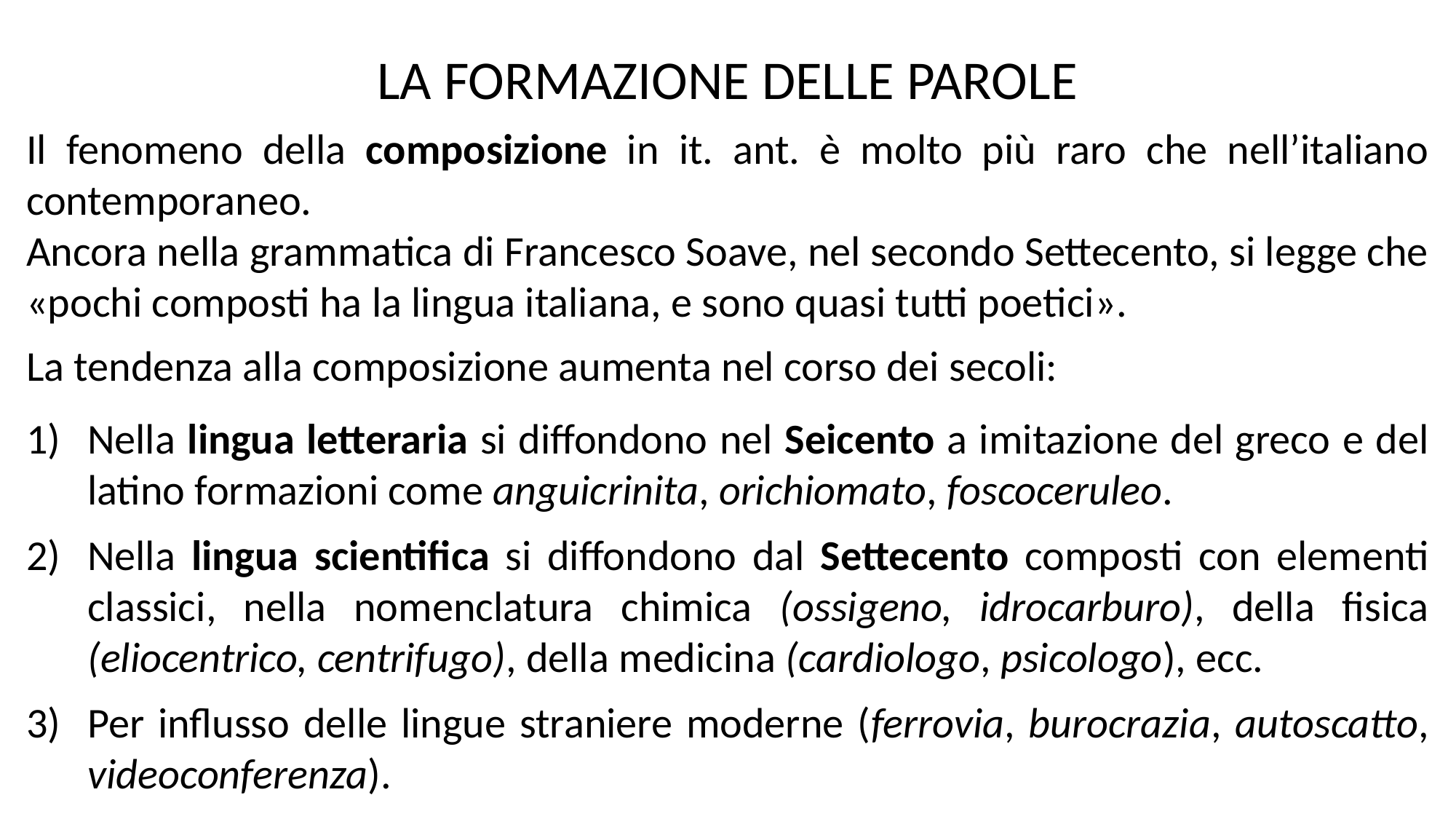

LA FORMAZIONE DELLE PAROLE
Il fenomeno della composizione in it. ant. è molto più raro che nell’italiano contemporaneo.
Ancora nella grammatica di Francesco Soave, nel secondo Settecento, si legge che «pochi composti ha la lingua italiana, e sono quasi tutti poetici».
La tendenza alla composizione aumenta nel corso dei secoli:

Nella lingua letteraria si diffondono nel Seicento a imitazione del greco e del latino formazioni come anguicrinita, orichiomato, foscoceruleo.

Nella lingua scientifica si diffondono dal Settecento composti con elementi classici, nella nomenclatura chimica (ossigeno, idrocarburo), della fisica (eliocentrico, centrifugo), della medicina (cardiologo, psicologo), ecc.

Per influsso delle lingue straniere moderne (ferrovia, burocrazia, autoscatto, videoconferenza).